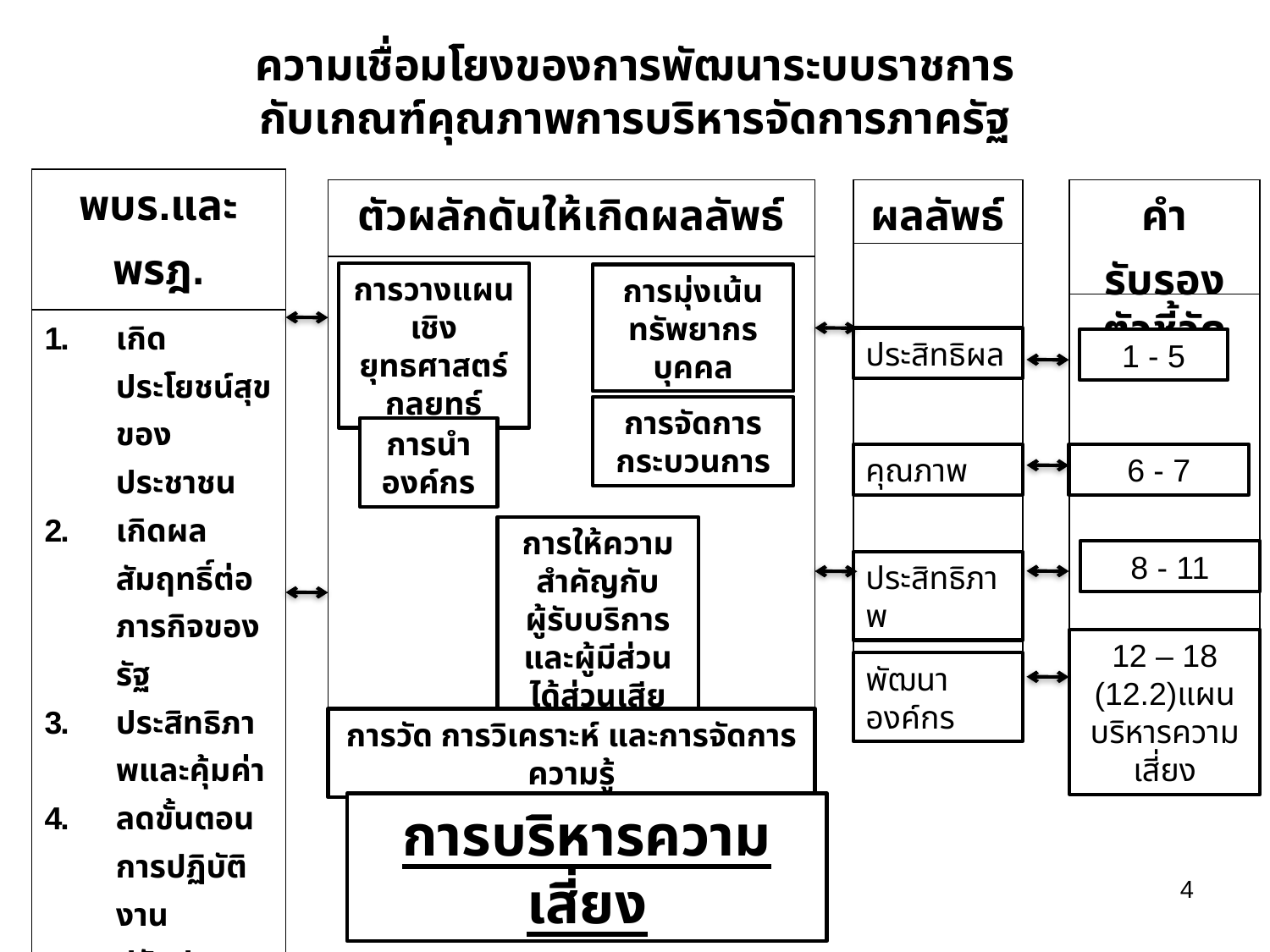

# ความเชื่อมโยงของการพัฒนาระบบราชการ กับเกณฑ์คุณภาพการบริหารจัดการภาครัฐ
| พบร.และพรฎ. |
| --- |
| เกิดประโยชน์สุขของประชาชน เกิดผลสัมฤทธิ์ต่อภารกิจของรัฐ ประสิทธิภาพและคุ้มค่า ลดขั้นตอนการปฏิบัติงาน ปรับปรุงภารกิจของส่วนราชการ อำนวยความสะดวกให้กับประชาชน ประเมินผลการปฏิบัติราชการ |
| ตัวผลักดันให้เกิดผลลัพธ์ |
| --- |
|  |
| ผลลัพธ์ |
| --- |
|  |
| คำรับรอง |
| --- |
| ตัวชี้วัด |
การวางแผนเชิงยุทธศาสตร์
กลยุทธ์
การมุ่งเน้นทรัพยากรบุคคล
ประสิทธิผล
1 - 5
การจัดการกระบวนการ
การนำองค์กร
คุณภาพ
6 - 7
การให้ความสำคัญกับผู้รับบริการและผู้มีส่วนได้ส่วนเสีย
8 - 11
ประสิทธิภาพ
12 – 18 (12.2)แผนบริหารความเสี่ยง
พัฒนาองค์กร
การวัด การวิเคราะห์ และการจัดการความรู้
การบริหารความเสี่ยง
4